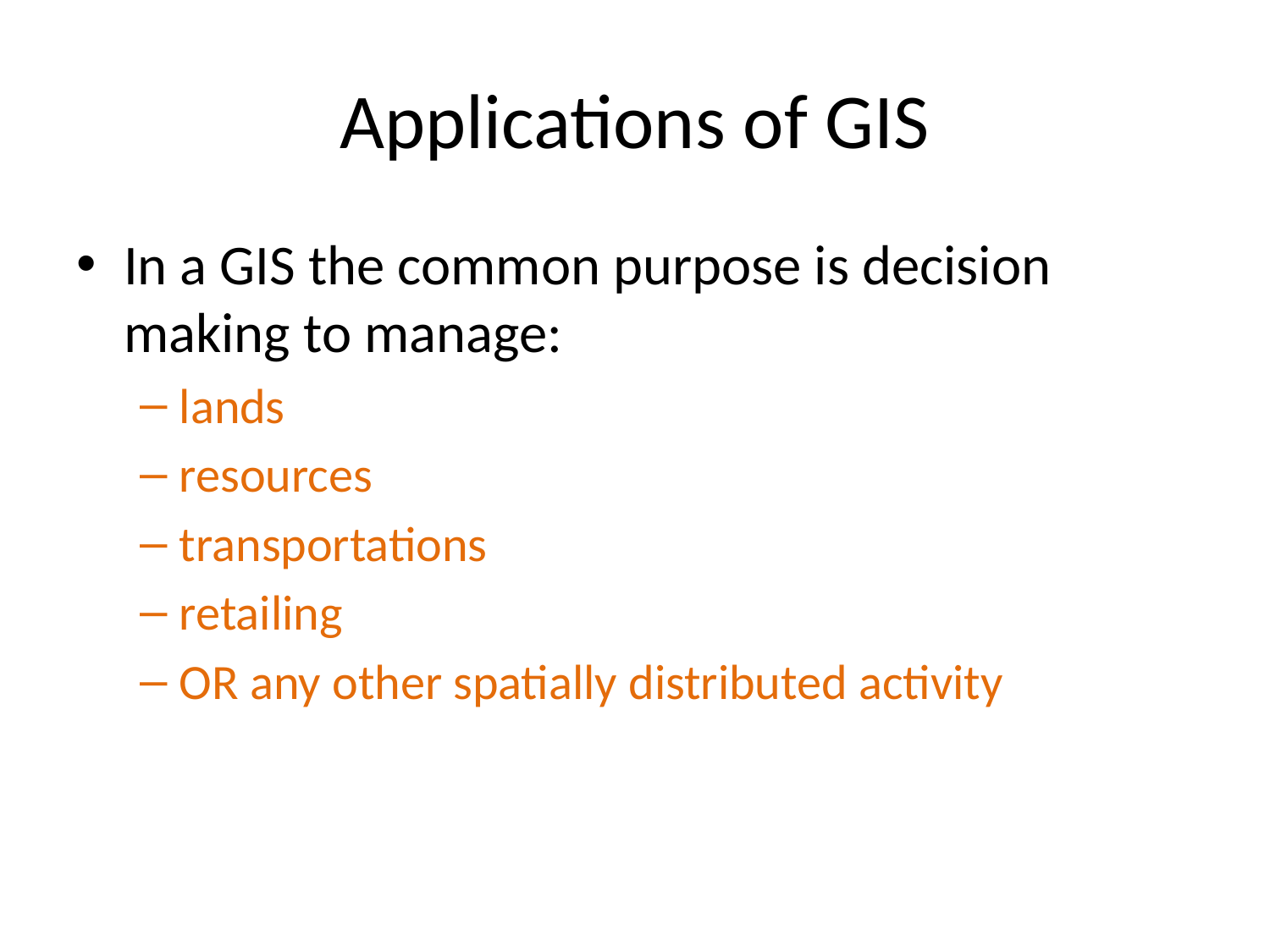

# Applications of GIS
In a GIS the common purpose is decision making to manage:
lands
resources
transportations
retailing
OR any other spatially distributed activity